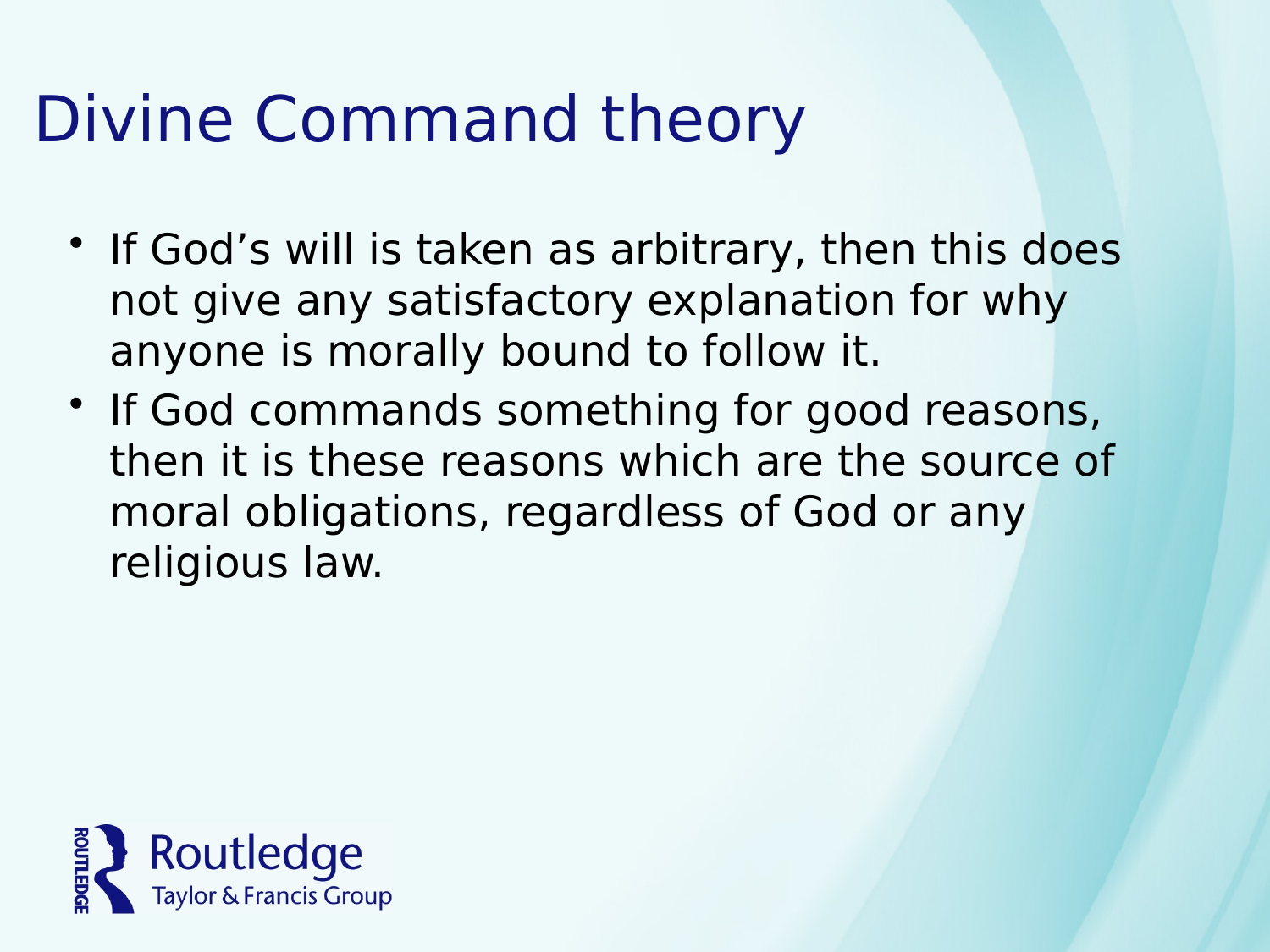

# Divine Command theory
If God’s will is taken as arbitrary, then this does not give any satisfactory explanation for why anyone is morally bound to follow it.
If God commands something for good reasons, then it is these reasons which are the source of moral obligations, regardless of God or any religious law.